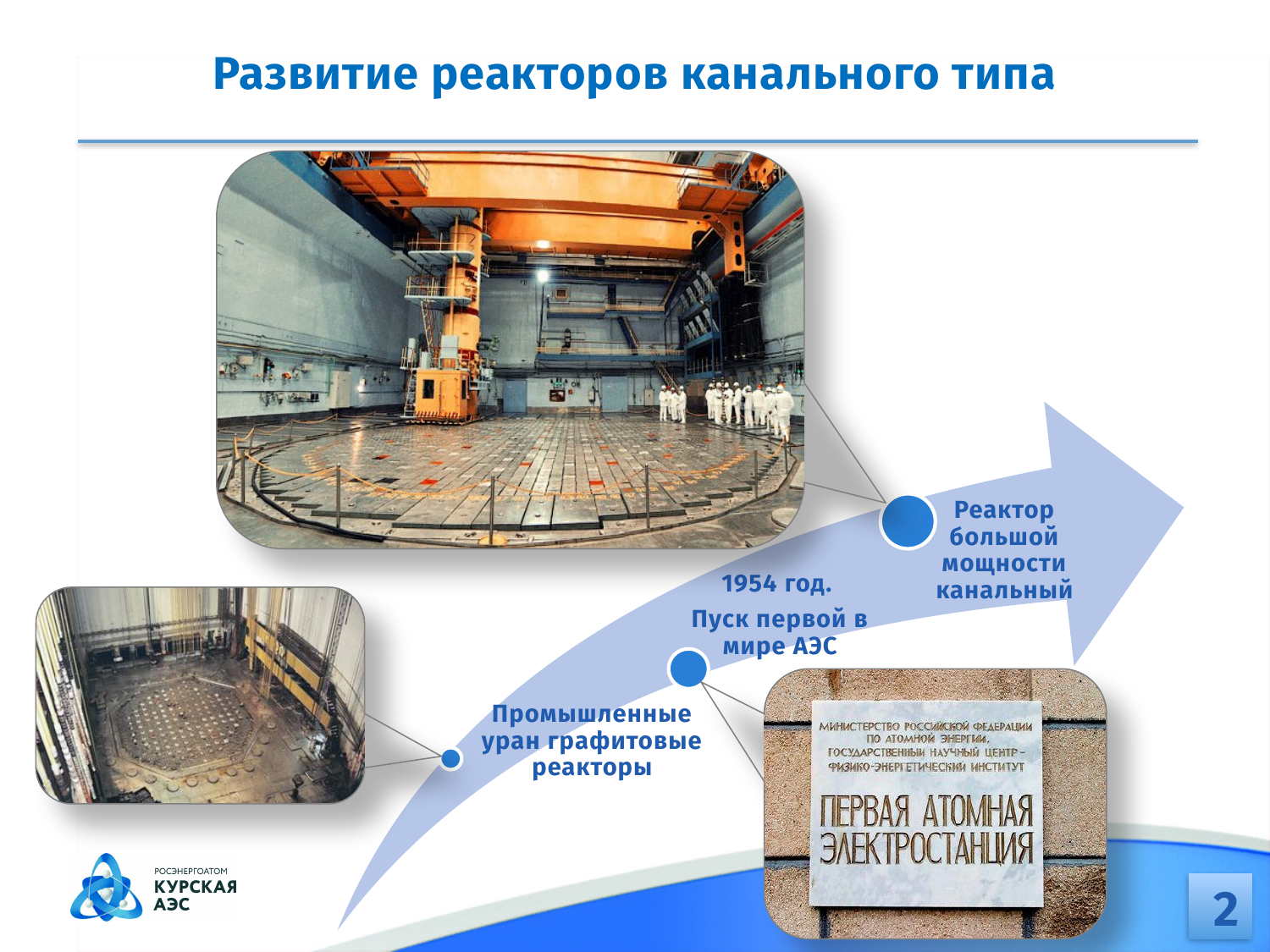

# Развитие реакторов канального типа

Промышленные уран графитовые реакторы
1954 год.
Пуск первой в мире АЭС
Реактор большой мощности канальный

2